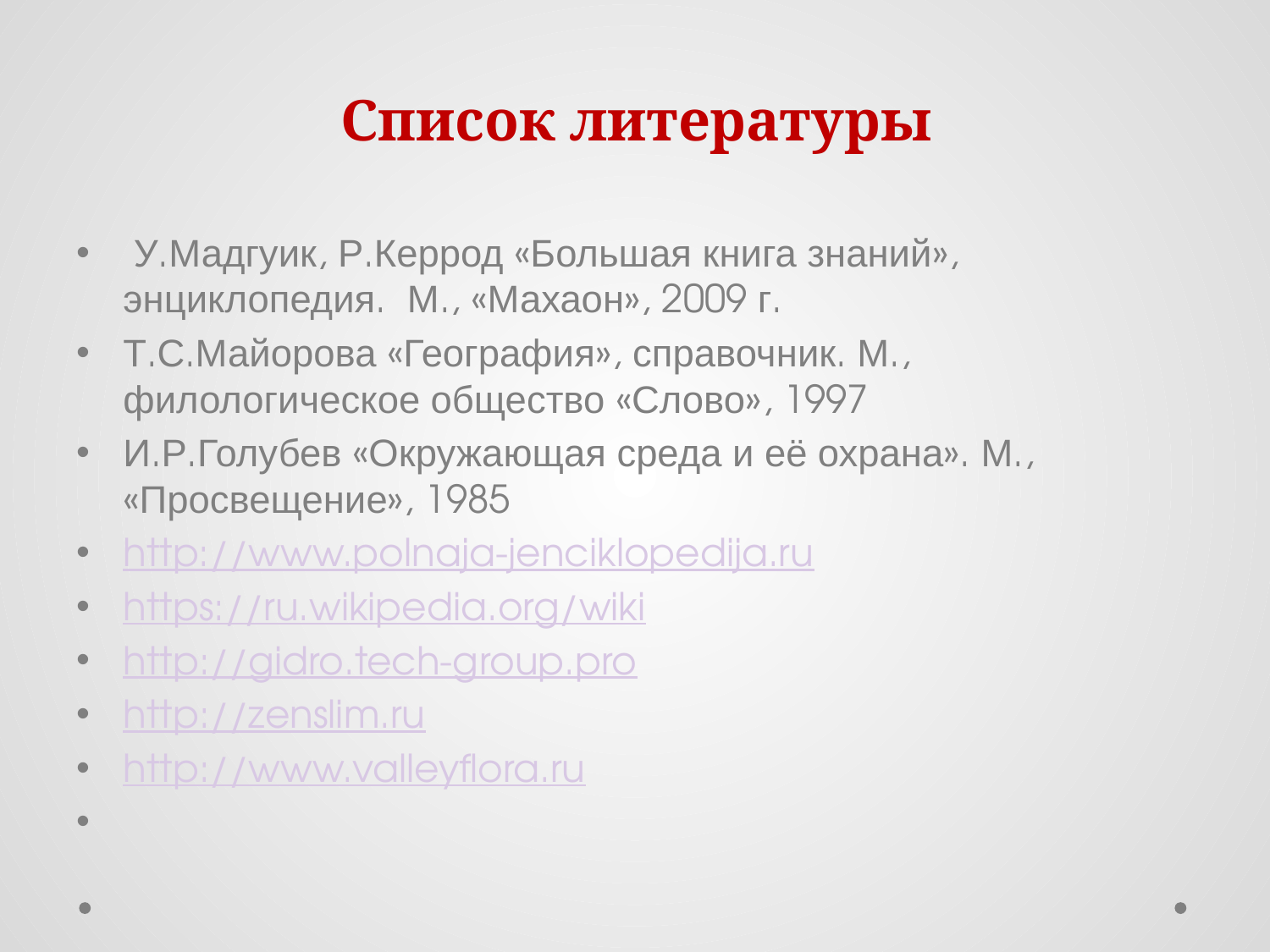

# Список литературы
 У.Мадгуик, Р.Керрод «Большая книга знаний», энциклопедия.  М., «Махаон», 2009 г.
Т.С.Майорова «География», справочник. М., филологическое общество «Слово», 1997
И.Р.Голубев «Окружающая среда и её охрана». М., «Просвещение», 1985
http://www.polnaja-jenciklopedija.ru
https://ru.wikipedia.org/wiki
http://gidro.tech-group.pro
http://zenslim.ru
http://www.valleyflora.ru